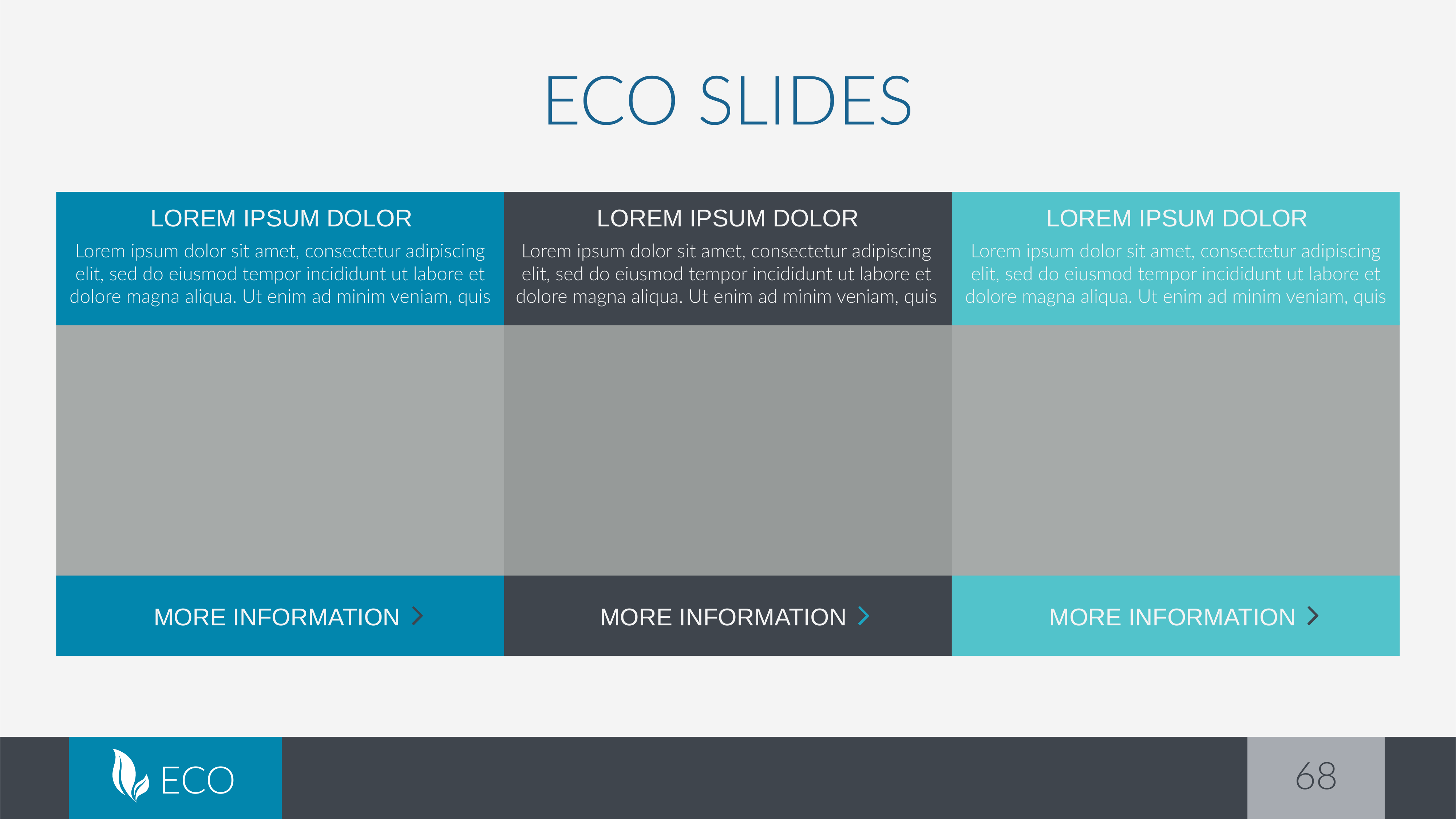

# ECO SLIDES

Lorem ipsum dolor
Lorem ipsum dolor sit amet, consectetur adipiscing elit, sed do eiusmod tempor incididunt ut labore et dolore magna aliqua. Ut enim ad minim veniam, quis
more information

Lorem ipsum dolor
Lorem ipsum dolor
Lorem ipsum dolor sit amet, consectetur adipiscing elit, sed do eiusmod tempor incididunt ut labore et dolore magna aliqua. Ut enim ad minim veniam, quis
more information

Lorem ipsum dolor sit amet, consectetur adipiscing elit, sed do eiusmod tempor incididunt ut labore et dolore magna aliqua. Ut enim ad minim veniam, quis

more information

68